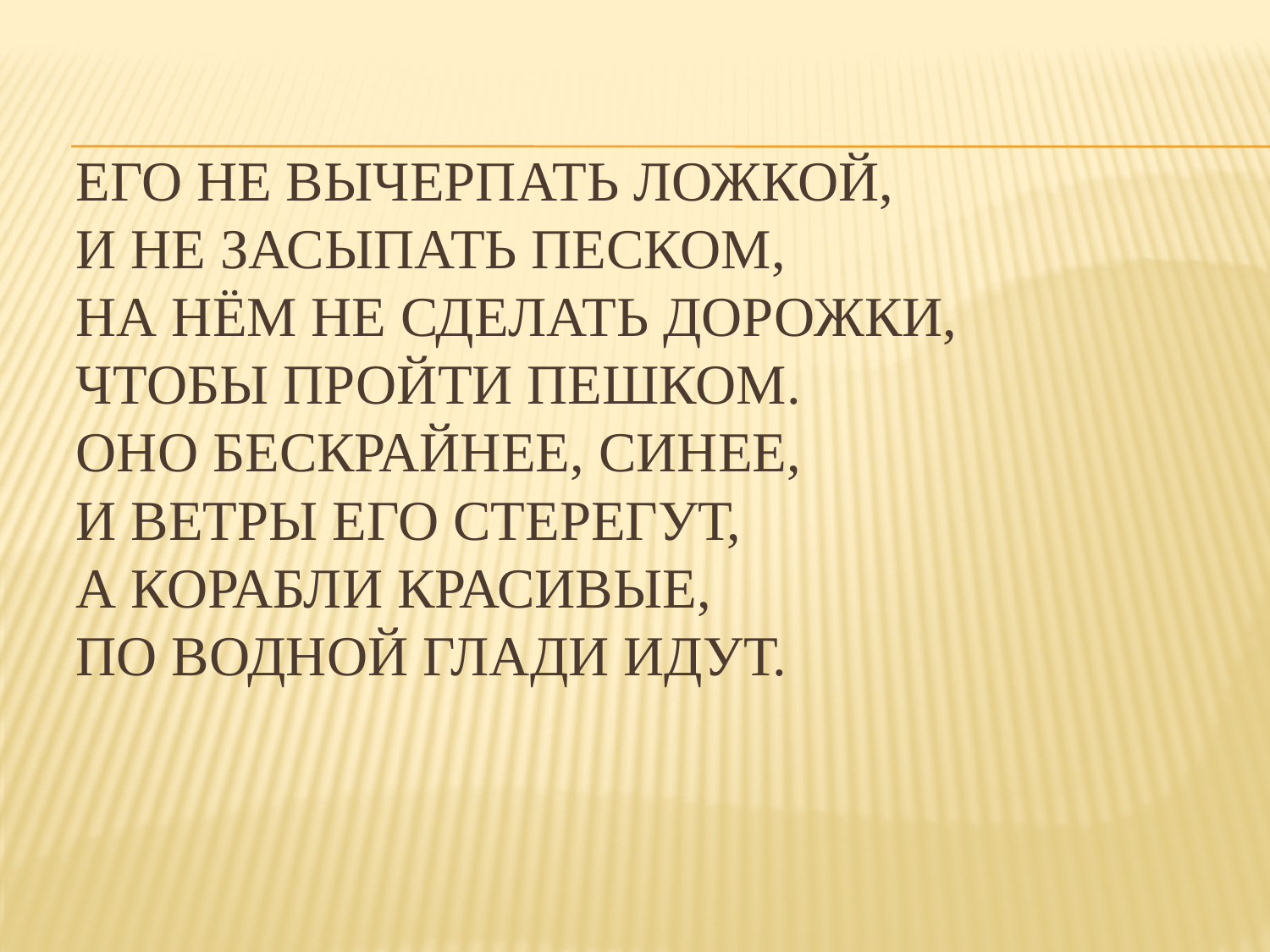

# Его не вычерпать ложкой, И не засыпать песком, На нём не сделать дорожки, Чтобы пройти пешком. Оно бескрайнее, синее, И ветры его стерегут, А корабли красивые, По водной глади идут.